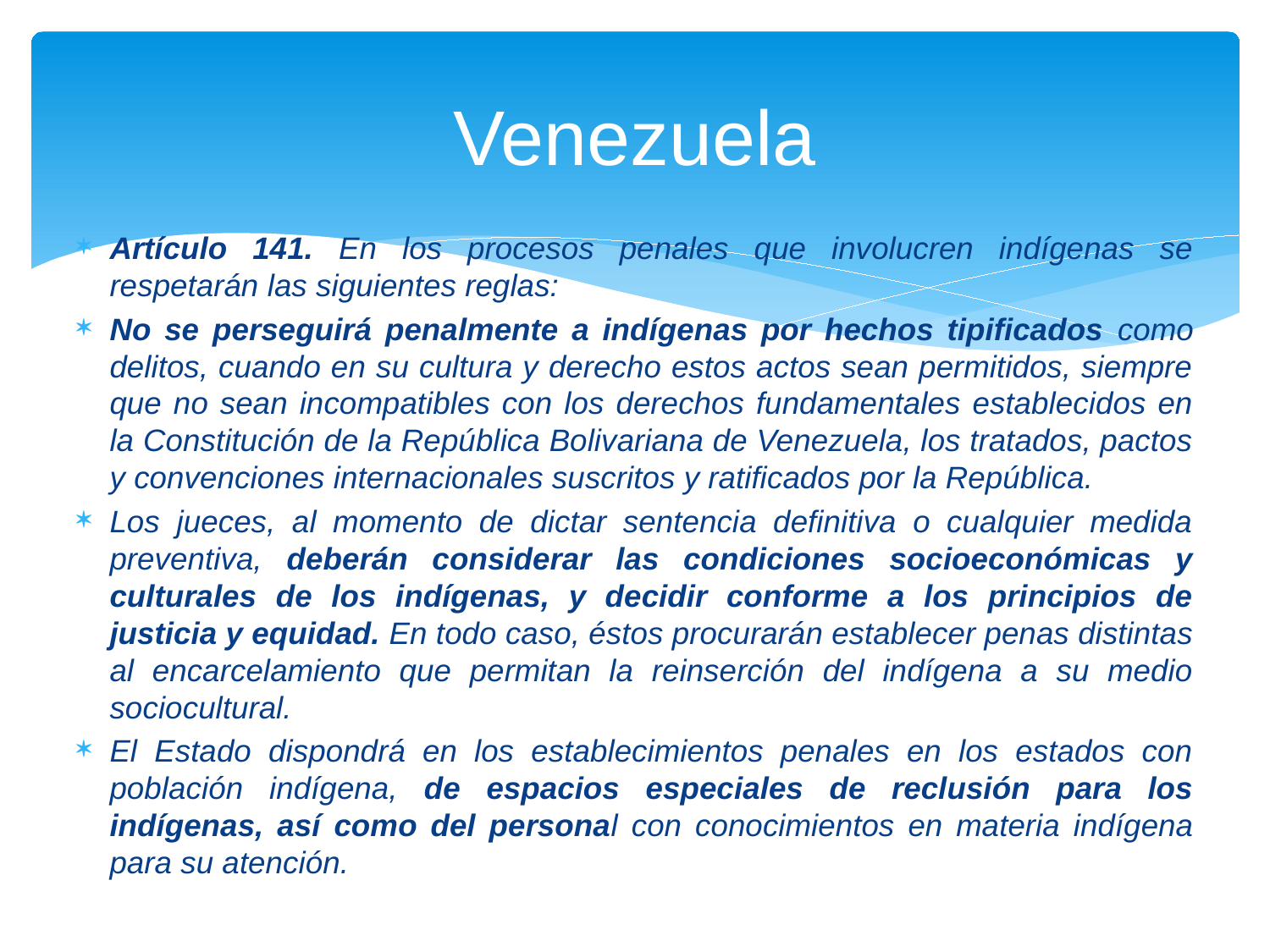

# Venezuela
Artículo 141. En los procesos penales que involucren indígenas se respetarán las siguientes reglas:
No se perseguirá penalmente a indígenas por hechos tipificados  como delitos, cuando en su cultura y derecho estos actos sean permitidos, siempre que no sean incompatibles con los derechos fundamentales establecidos en la Constitución de la República Bolivariana de Venezuela, los tratados, pactos y convenciones internacionales suscritos y ratificados por la República.
Los jueces, al momento de dictar sentencia definitiva o cualquier medida preventiva, deberán considerar las condiciones socioeconómicas y culturales de los indígenas, y decidir conforme a los principios de justicia y equidad. En todo caso, éstos procurarán establecer penas distintas al encarcelamiento que permitan la reinserción del indígena a su medio sociocultural.
El Estado dispondrá en los establecimientos penales en los estados con población indígena, de espacios especiales de reclusión para los indígenas, así como del personal con conocimientos en materia indígena para su atención.